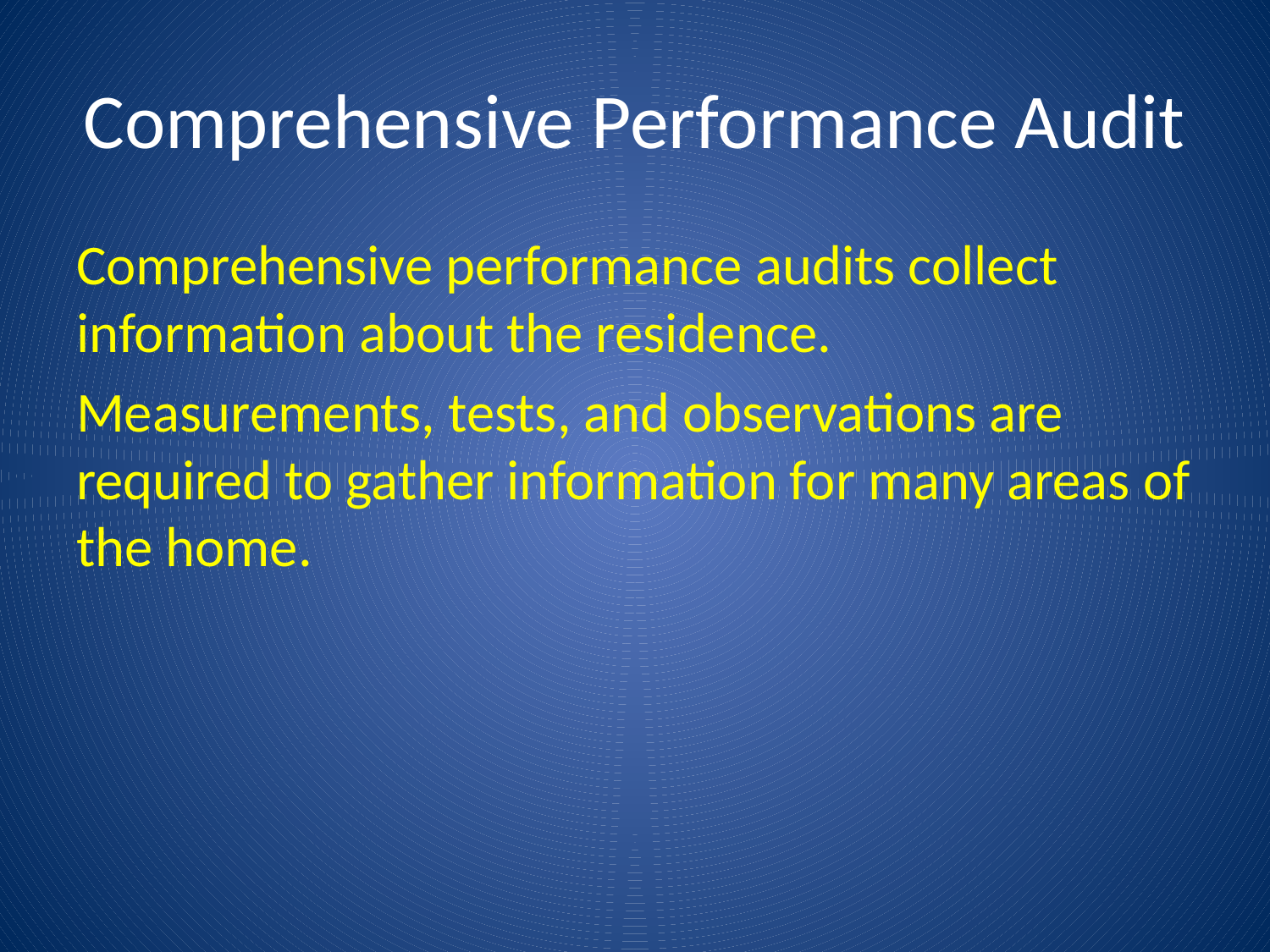

# Comprehensive Performance Audit
Comprehensive performance audits collect information about the residence.
Measurements, tests, and observations are required to gather information for many areas of the home.